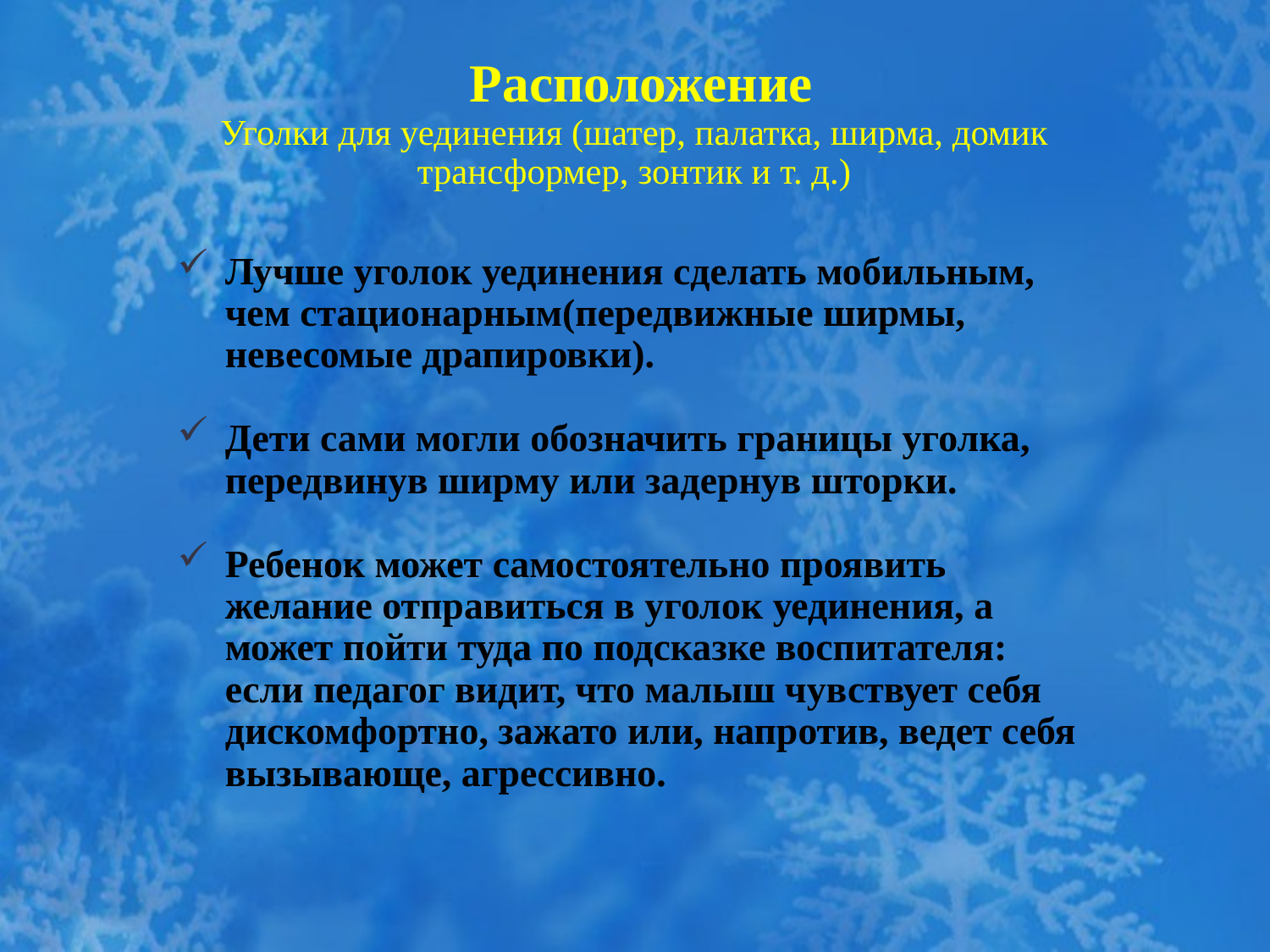

# Расположение Уголки для уединения (шатер, палатка, ширма, домик трансформер, зонтик и т. д.)

Лучше уголок уединения сделать мобильным, чем стационарным(передвижные ширмы, невесомые драпировки).

Дети сами могли обозначить границы уголка, передвинув ширму или задернув шторки.

Ребенок может самостоятельно проявить желание отправиться в уголок уединения, а может пойти туда по подсказке воспитателя: если педагог видит, что малыш чувствует себя дискомфортно, зажато или, напротив, ведет себя вызывающе, агрессивно.